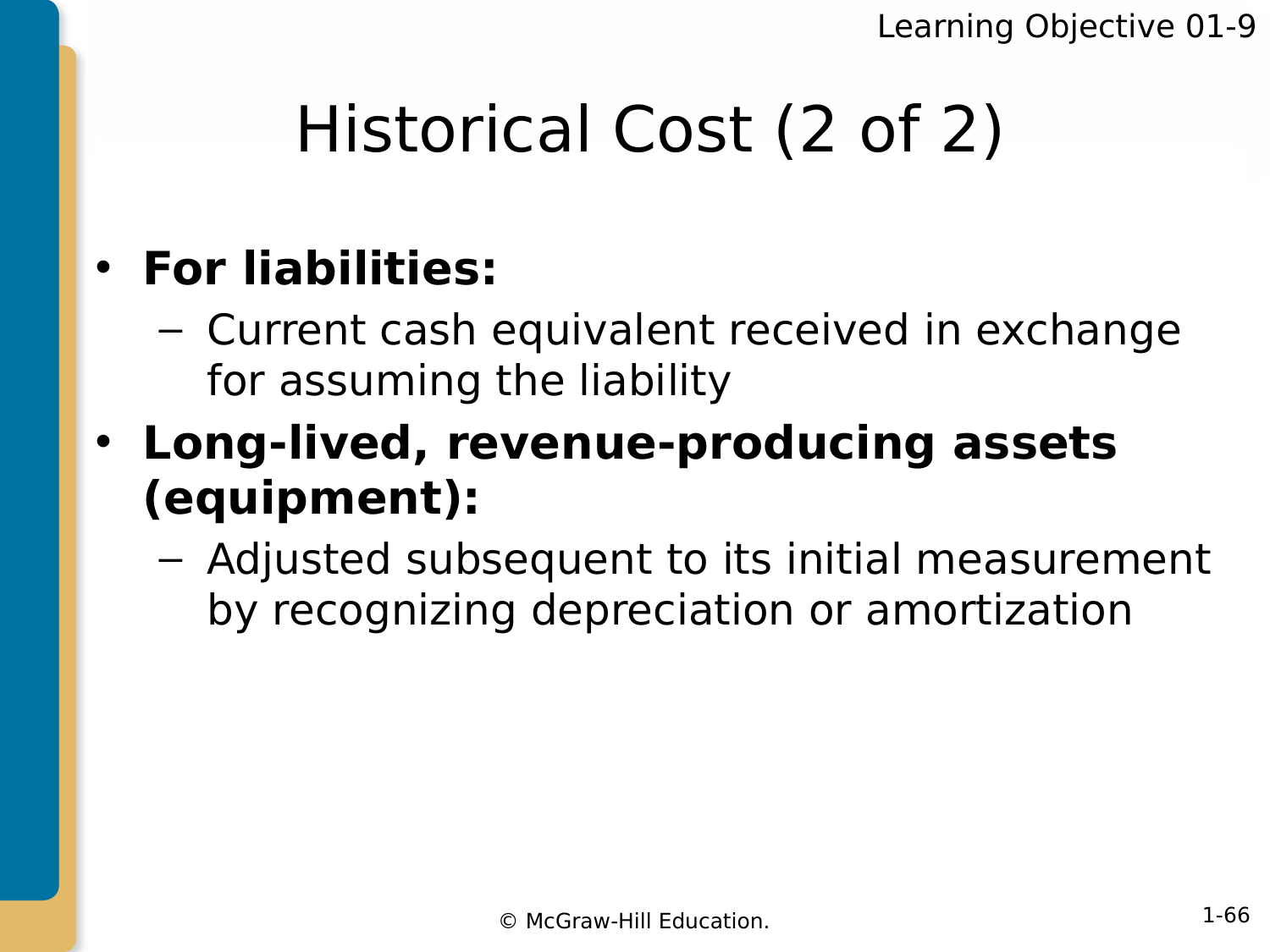

Learning Objective 01-9
# Historical Cost (2 of 2)
For liabilities:
Current cash equivalent received in exchange for assuming the liability
Long-lived, revenue-producing assets (equipment):
Adjusted subsequent to its initial measurement by recognizing depreciation or amortization